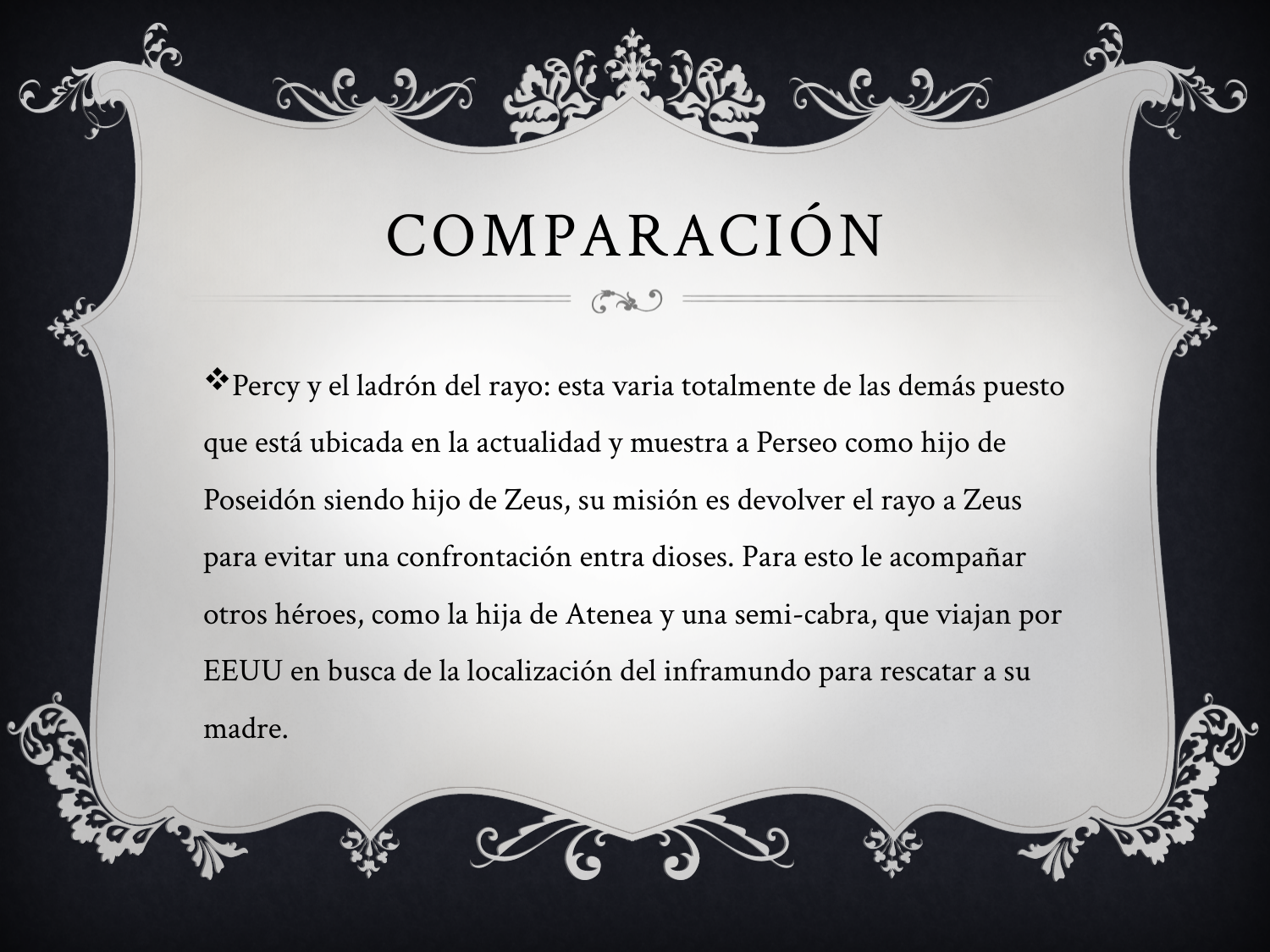

# COMPARACIÓN
Percy y el ladrón del rayo: esta varia totalmente de las demás puesto que está ubicada en la actualidad y muestra a Perseo como hijo de Poseidón siendo hijo de Zeus, su misión es devolver el rayo a Zeus para evitar una confrontación entra dioses. Para esto le acompañar otros héroes, como la hija de Atenea y una semi-cabra, que viajan por EEUU en busca de la localización del inframundo para rescatar a su madre.